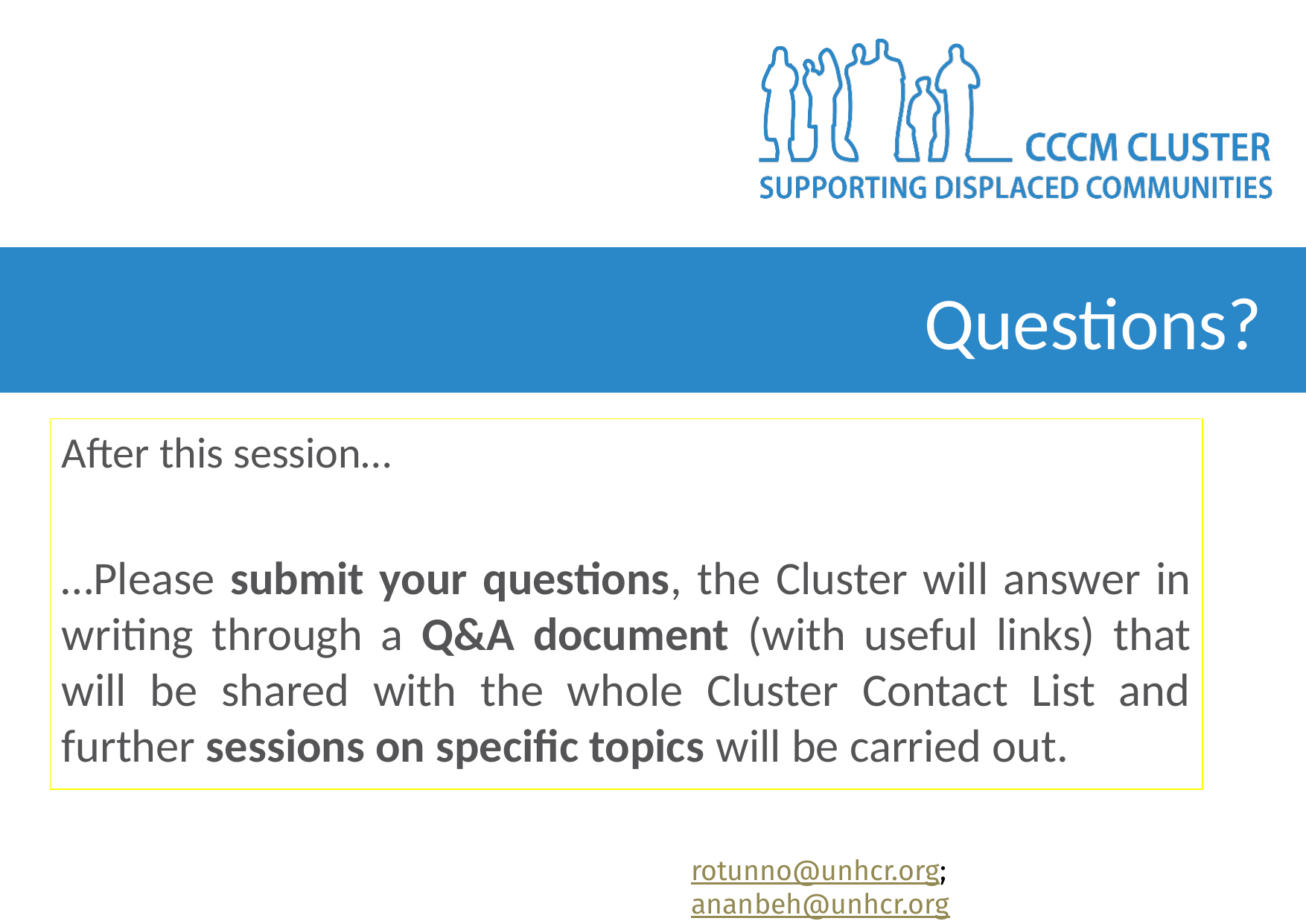

# Questions?
After this session…

…Please submit your questions, the Cluster will answer in writing through a Q&A document (with useful links) that will be shared with the whole Cluster Contact List and further sessions on specific topics will be carried out.

rotunno@unhcr.org; ananbeh@unhcr.org